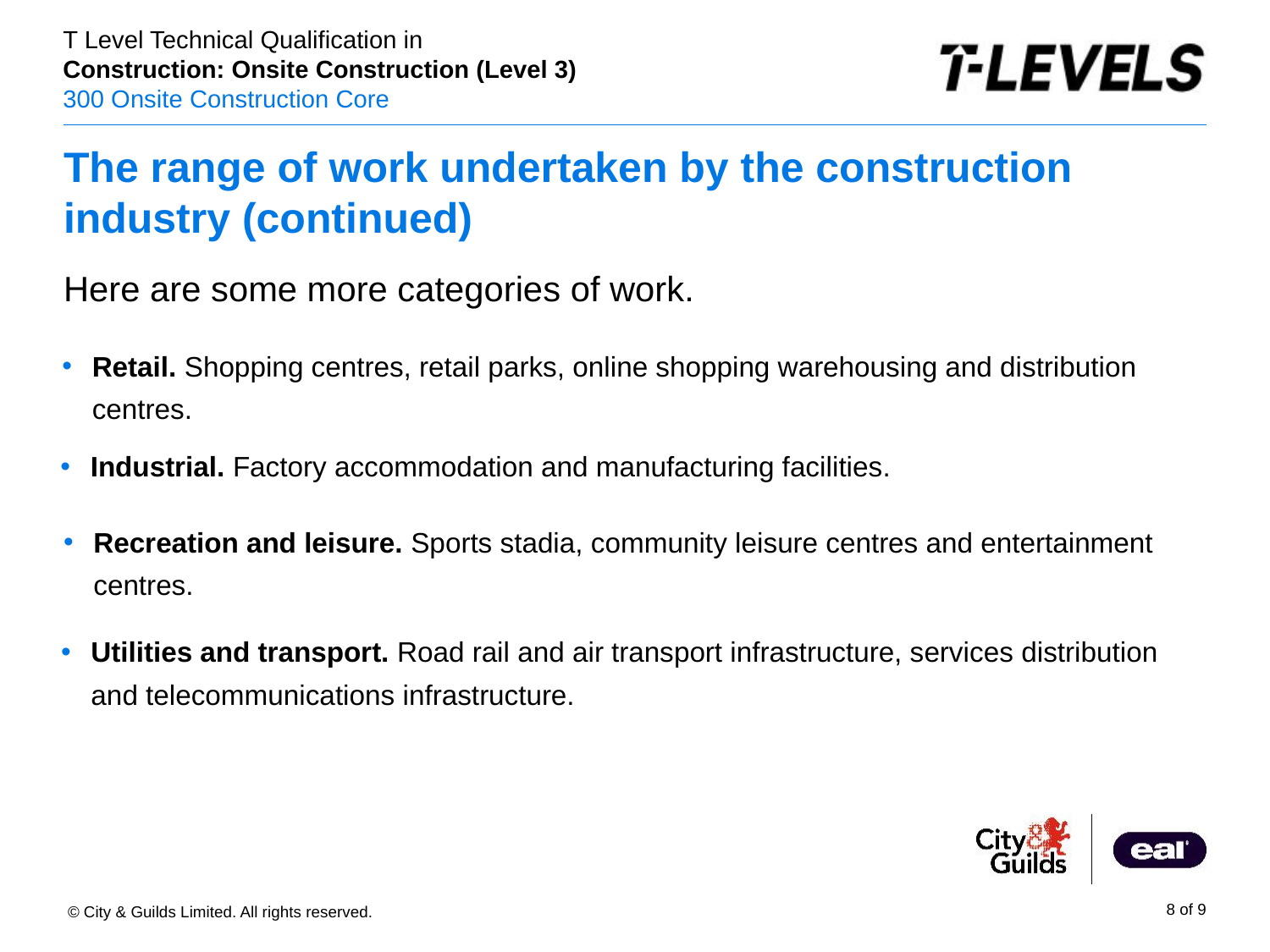

# The range of work undertaken by the construction industry (continued)
Here are some more categories of work.

Retail. Shopping centres, retail parks, online shopping warehousing and distribution centres.

Industrial. Factory accommodation and manufacturing facilities.

Recreation and leisure. Sports stadia, community leisure centres and entertainment centres.

Utilities and transport. Road rail and air transport infrastructure, services distribution and telecommunications infrastructure.